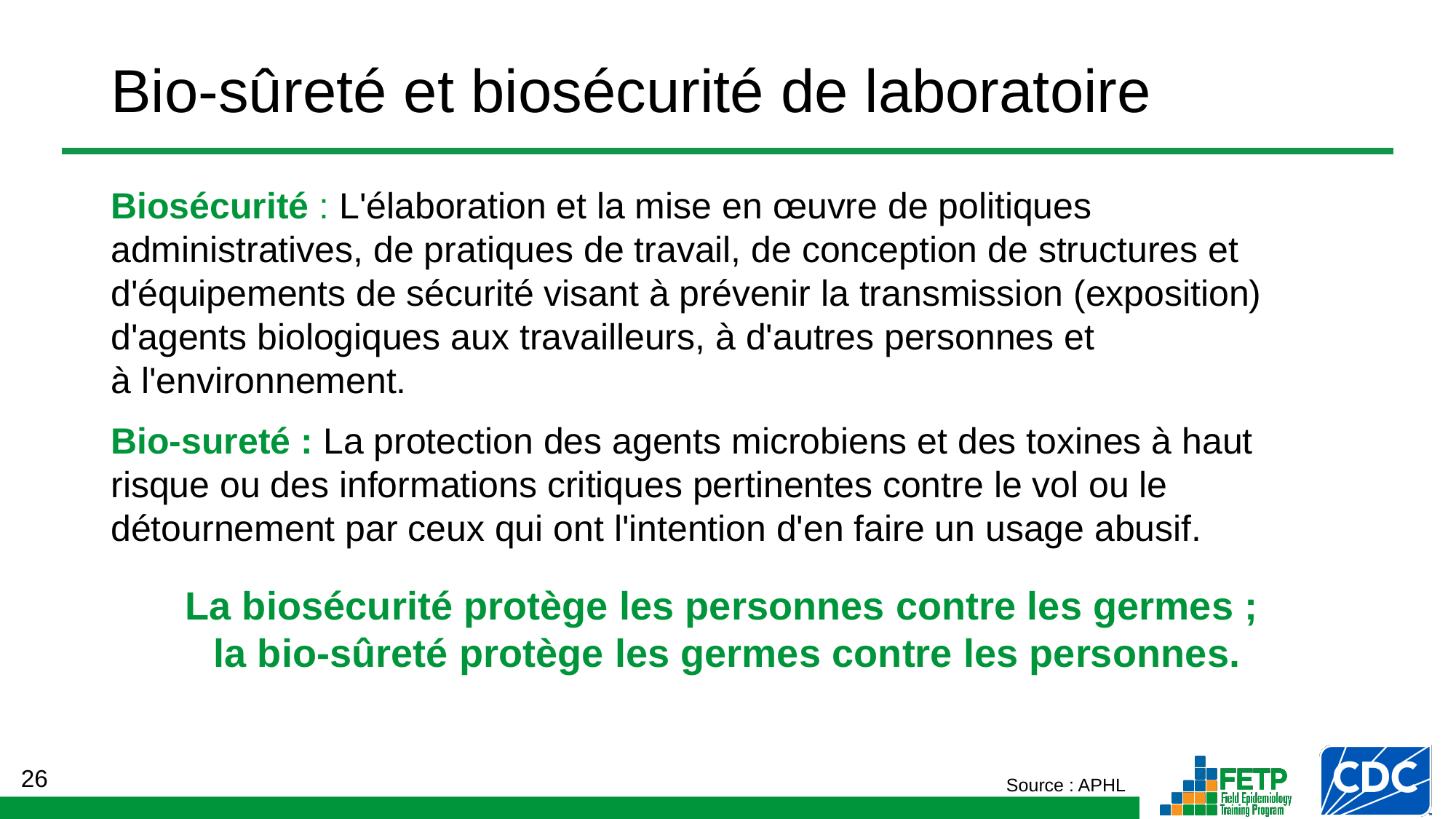

# Bio-sûreté et biosécurité de laboratoire
Biosécurité : L'élaboration et la mise en œuvre de politiques administratives, de pratiques de travail, de conception de structures et d'équipements de sécurité visant à prévenir la transmission (exposition) d'agents biologiques aux travailleurs, à d'autres personnes et
à l'environnement.
Bio-sureté : La protection des agents microbiens et des toxines à haut risque ou des informations critiques pertinentes contre le vol ou le détournement par ceux qui ont l'intention d'en faire un usage abusif.

La biosécurité protège les personnes contre les germes ;
la bio-sûreté protège les germes contre les personnes.
Source : APHL